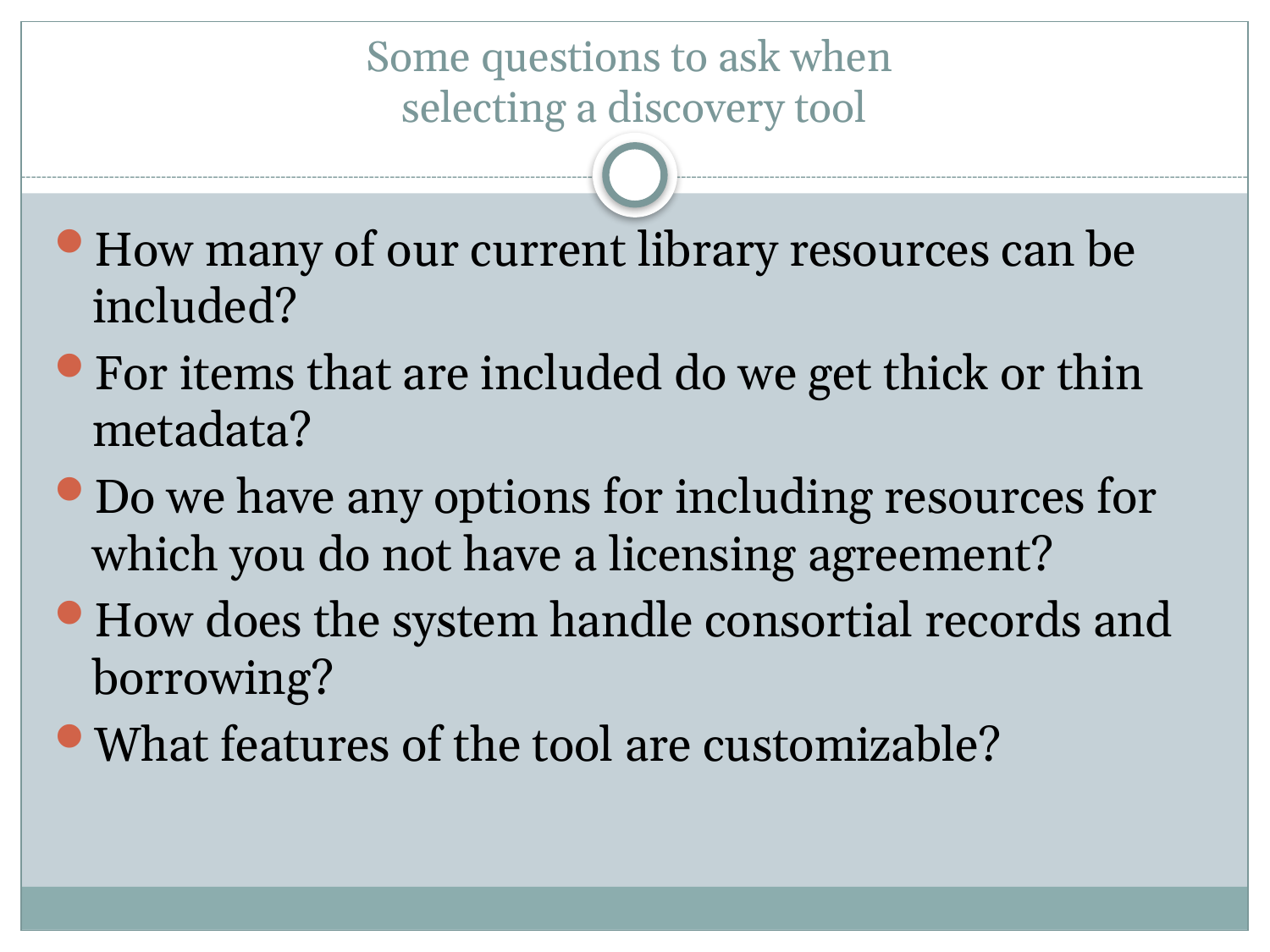

# Some questions to ask when selecting a discovery tool
How many of our current library resources can be included?
For items that are included do we get thick or thin metadata?
Do we have any options for including resources for which you do not have a licensing agreement?
How does the system handle consortial records and borrowing?
What features of the tool are customizable?